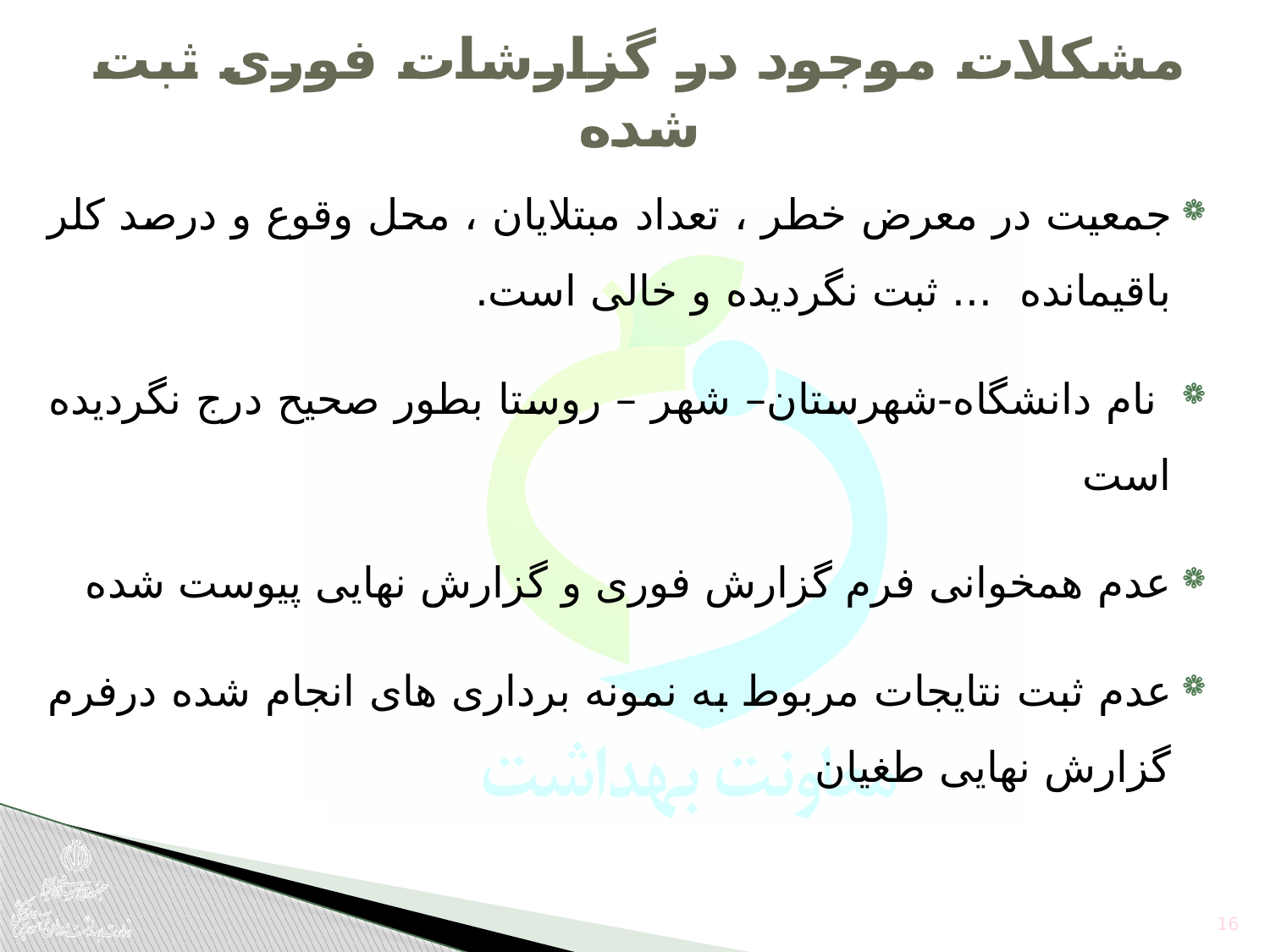

# مشکلات موجود در گزارشات فوری ثبت شده
جمعیت در معرض خطر ، تعداد مبتلایان ، محل وقوع و درصد کلر باقیمانده  ... ثبت نگردیده و خالی است.
 نام دانشگاه-شهرستان– شهر – روستا بطور صحیح درج نگردیده است
عدم همخوانی فرم گزارش فوری و گزارش نهایی پیوست شده
عدم ثبت نتایجات مربوط به نمونه برداری های انجام شده درفرم گزارش نهایی طغیان
16